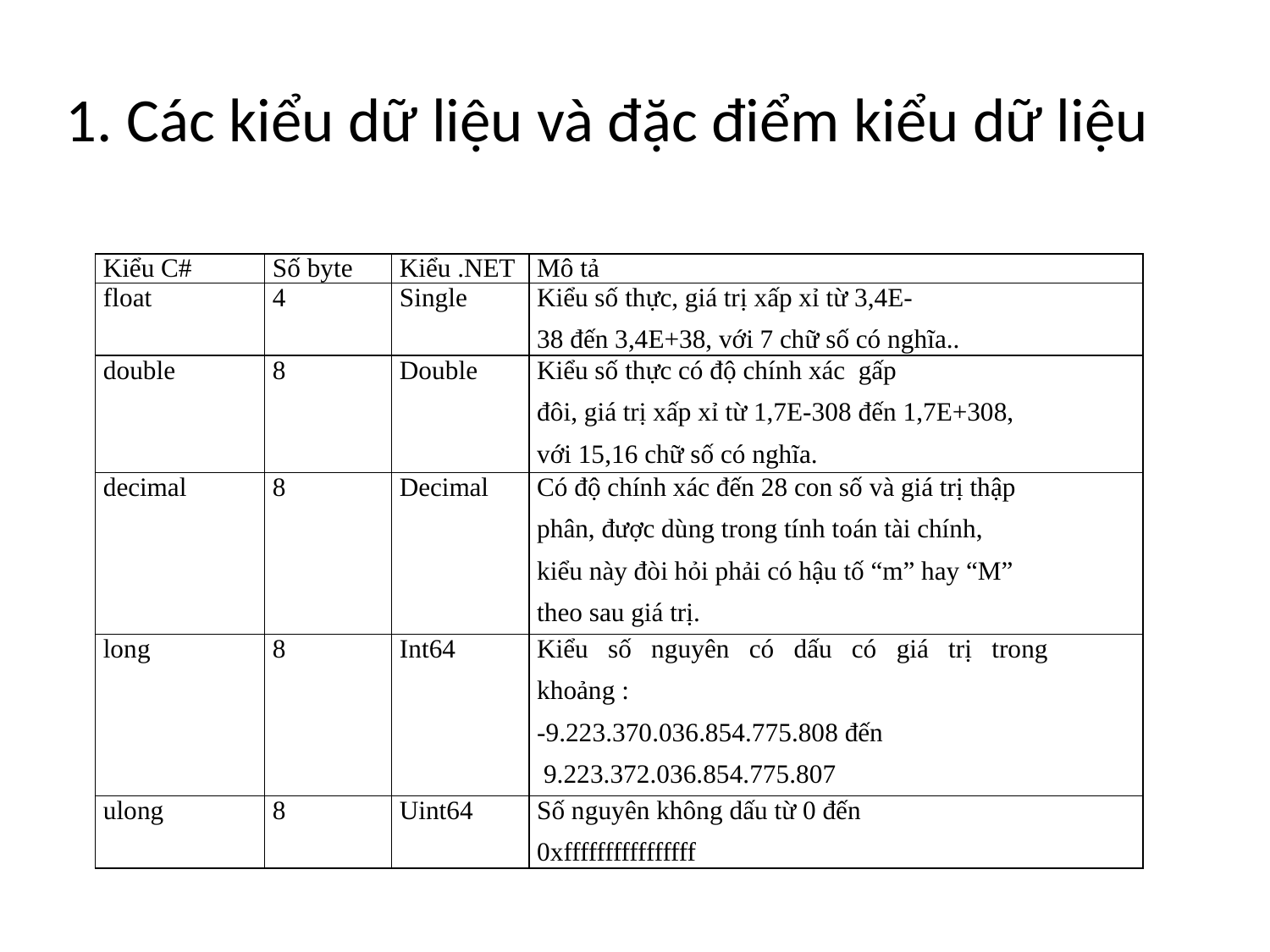

# 1. Các kiểu dữ liệu và đặc điểm kiểu dữ liệu
| Kiểu C# | Số byte | Kiểu .NET | Mô tả |
| --- | --- | --- | --- |
| float | 4 | Single | Kiểu số thực, giá trị xấp xỉ từ 3,4E- 38 đến 3,4E+38, với 7 chữ số có nghĩa.. |
| double | 8 | Double | Kiểu số thực có độ chính xác gấp đôi, giá trị xấp xỉ từ 1,7E-308 đến 1,7E+308, với 15,16 chữ số có nghĩa. |
| decimal | 8 | Decimal | Có độ chính xác đến 28 con số và giá trị thập phân, được dùng trong tính toán tài chính, kiểu này đòi hỏi phải có hậu tố “m” hay “M” theo sau giá trị. |
| long | 8 | Int64 | Kiểu số nguyên có dấu có giá trị trong khoảng : -9.223.370.036.854.775.808 đến 9.223.372.036.854.775.807 |
| ulong | 8 | Uint64 | Số nguyên không dấu từ 0 đến 0xffffffffffffffff |